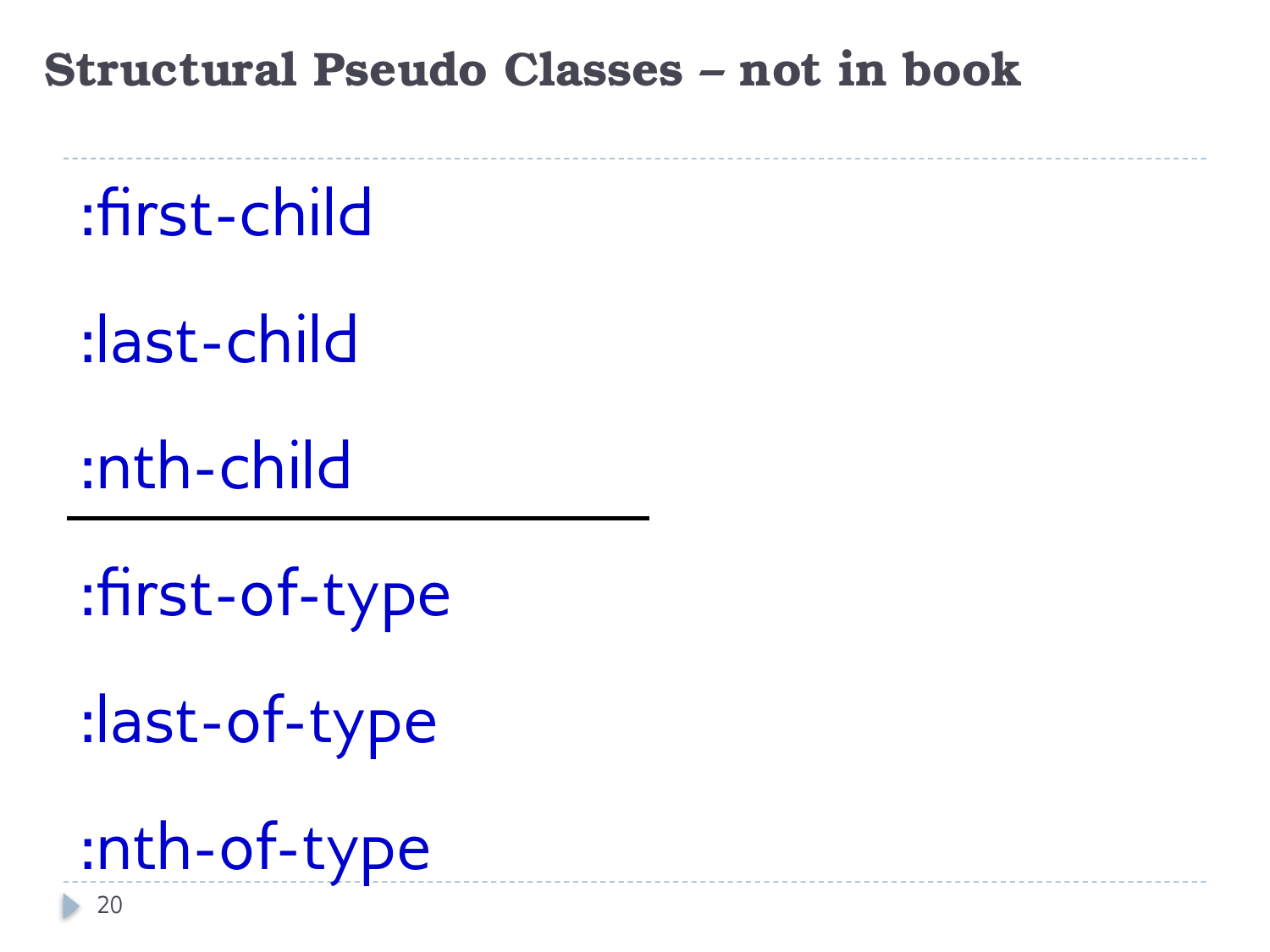

# Structural Pseudo Classes – not in book
:first-child
:last-child
:nth-child
:first-of-type
:last-of-type
:nth-of-type

20